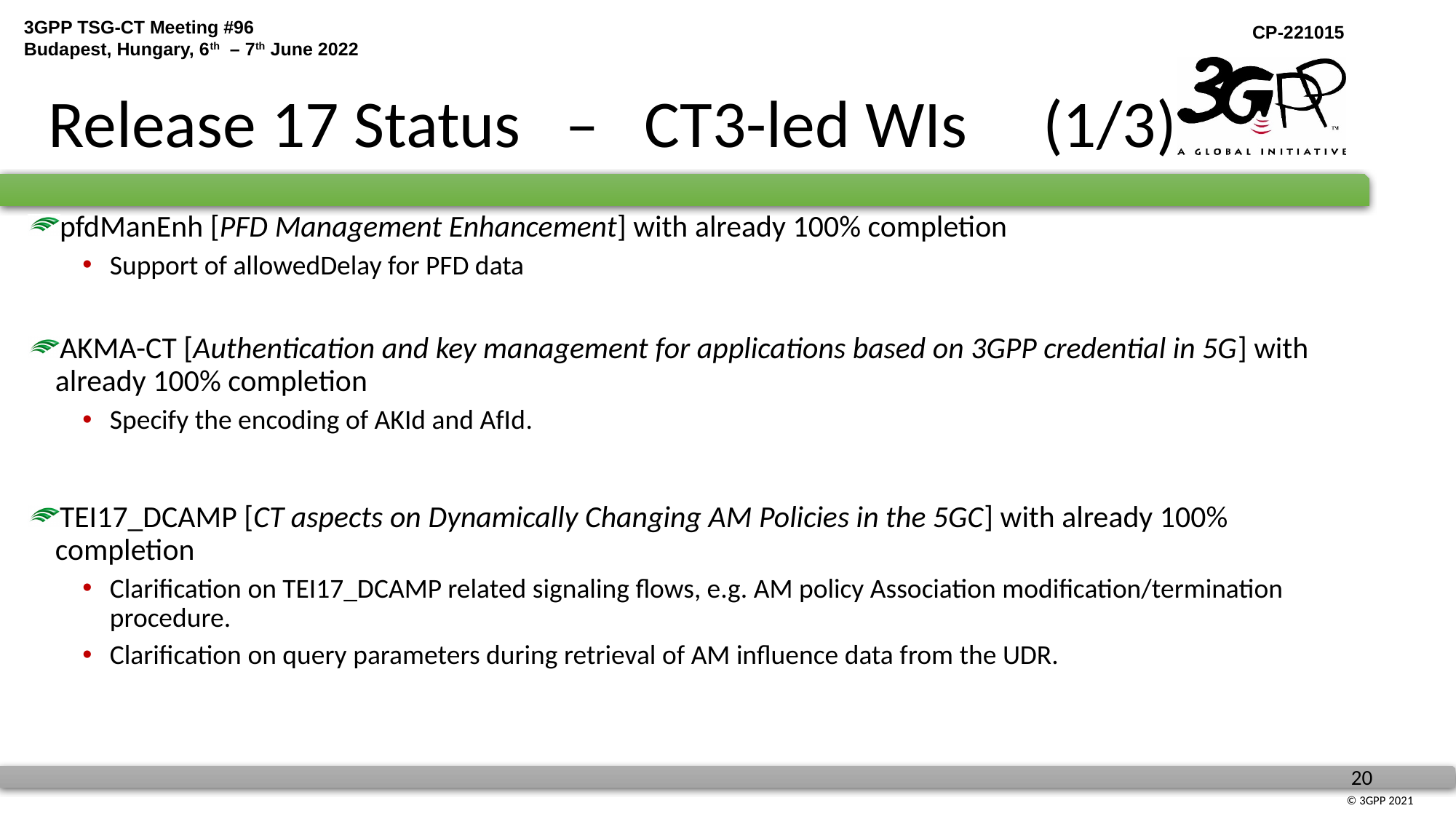

# Release 17 Status   –   CT3-led WIs     (1/3)
pfdManEnh [PFD Management Enhancement] with already 100% completion
Support of allowedDelay for PFD data

AKMA-CT [Authentication and key management for applications based on 3GPP credential in 5G] with already 100% completion
Specify the encoding of AKId and AfId.

TEI17_DCAMP [CT aspects on Dynamically Changing AM Policies in the 5GC] with already 100% completion
Clarification on TEI17_DCAMP related signaling flows, e.g. AM policy Association modification/termination procedure.
Clarification on query parameters during retrieval of AM influence data from the UDR.